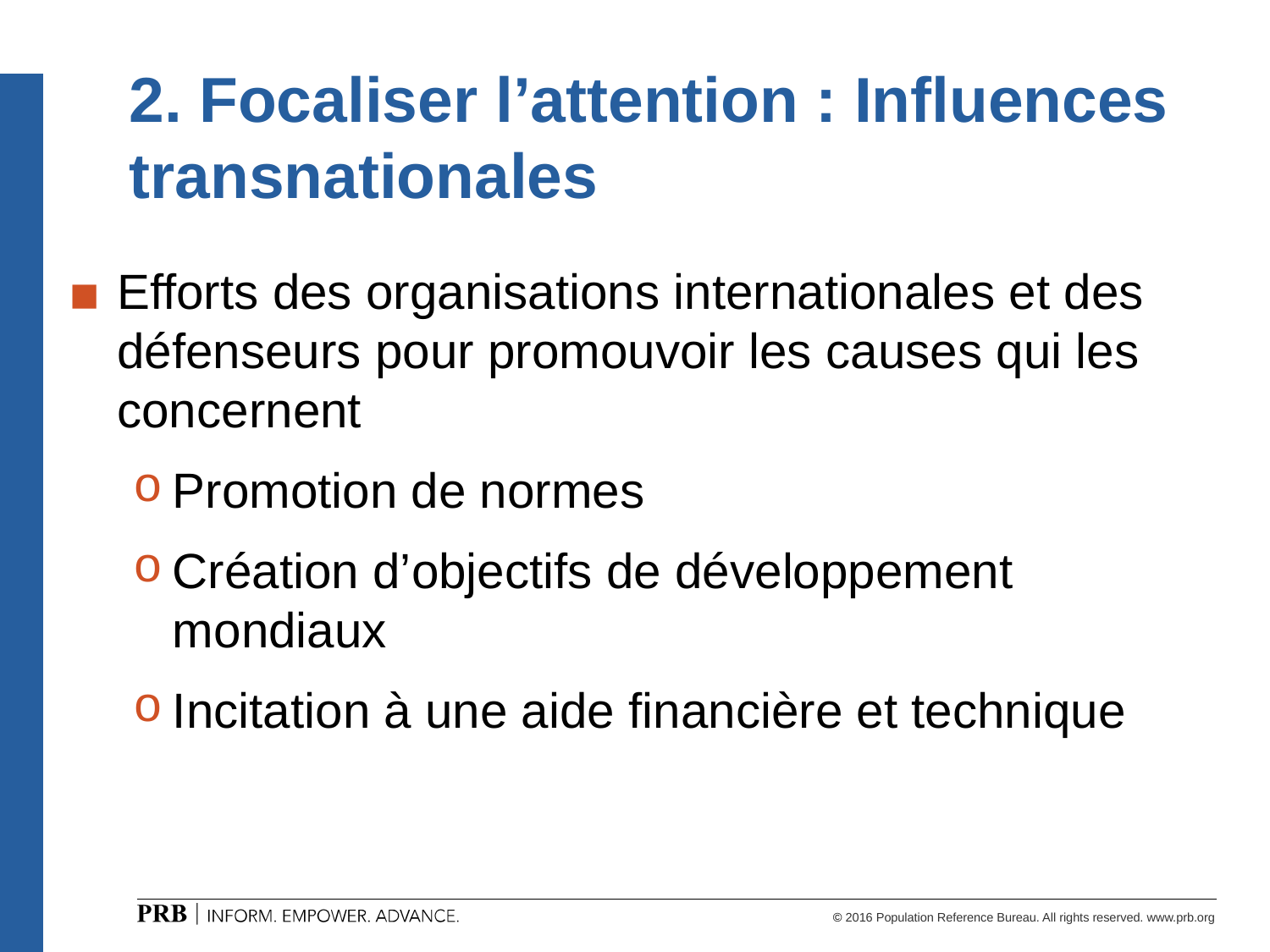

# 2. Focaliser l’attention : Influences transnationales
Efforts des organisations internationales et des défenseurs pour promouvoir les causes qui les concernent
Promotion de normes
Création d’objectifs de développement mondiaux
Incitation à une aide financière et technique